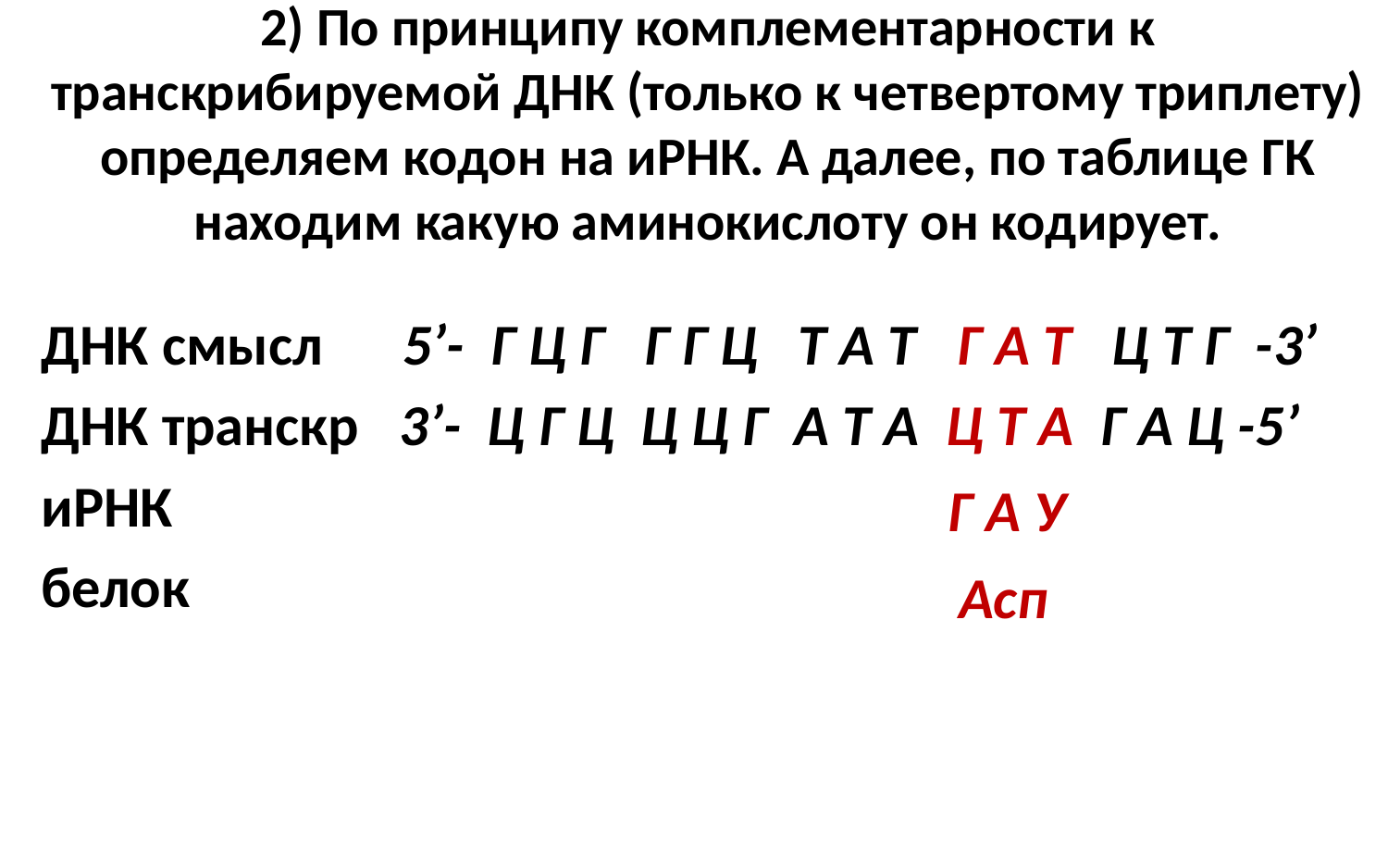

# 2) По принципу комплементарности к транскрибируемой ДНК (только к четвертому триплету) определяем кодон на иРНК. А далее, по таблице ГК находим какую аминокислоту он кодирует.
ДНК смысл      5’-  Г Ц Г   Г Г Ц   Т А Т   Г А Т   Ц Т Г  -3’
ДНК транскр   3’-  Ц Г Ц  Ц Ц Г  А Т А  Ц Т А  Г А Ц -5’
иРНК
белок
Г А У
Асп